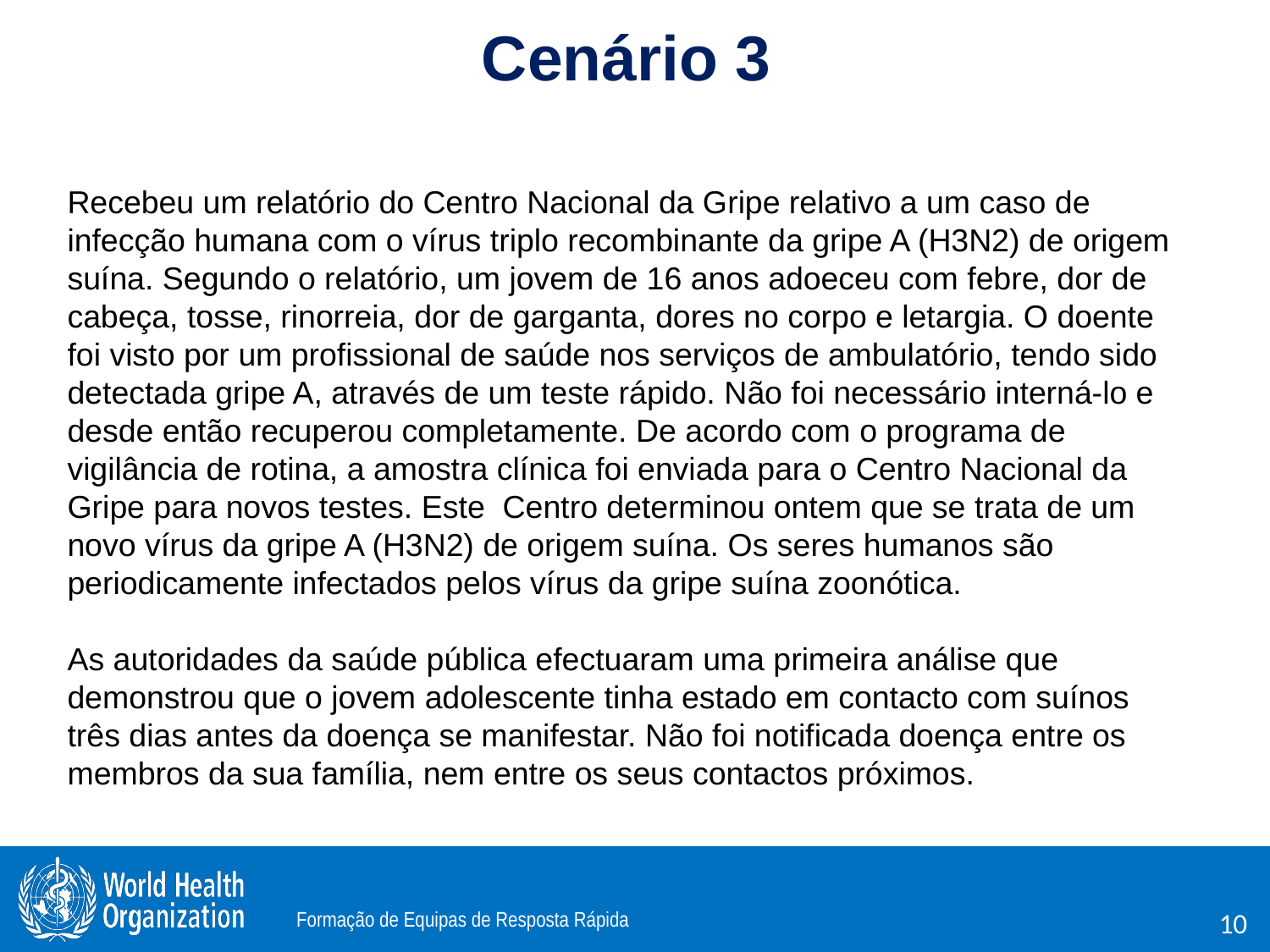

# Cenário 3
Recebeu um relatório do Centro Nacional da Gripe relativo a um caso de infecção humana com o vírus triplo recombinante da gripe A (H3N2) de origem suína. Segundo o relatório, um jovem de 16 anos adoeceu com febre, dor de cabeça, tosse, rinorreia, dor de garganta, dores no corpo e letargia. O doente foi visto por um profissional de saúde nos serviços de ambulatório, tendo sido detectada gripe A, através de um teste rápido. Não foi necessário interná-lo e desde então recuperou completamente. De acordo com o programa de vigilância de rotina, a amostra clínica foi enviada para o Centro Nacional da Gripe para novos testes. Este  Centro determinou ontem que se trata de um novo vírus da gripe A (H3N2) de origem suína. Os seres humanos são periodicamente infectados pelos vírus da gripe suína zoonótica.

As autoridades da saúde pública efectuaram uma primeira análise que demonstrou que o jovem adolescente tinha estado em contacto com suínos três dias antes da doença se manifestar. Não foi notificada doença entre os membros da sua família, nem entre os seus contactos próximos.